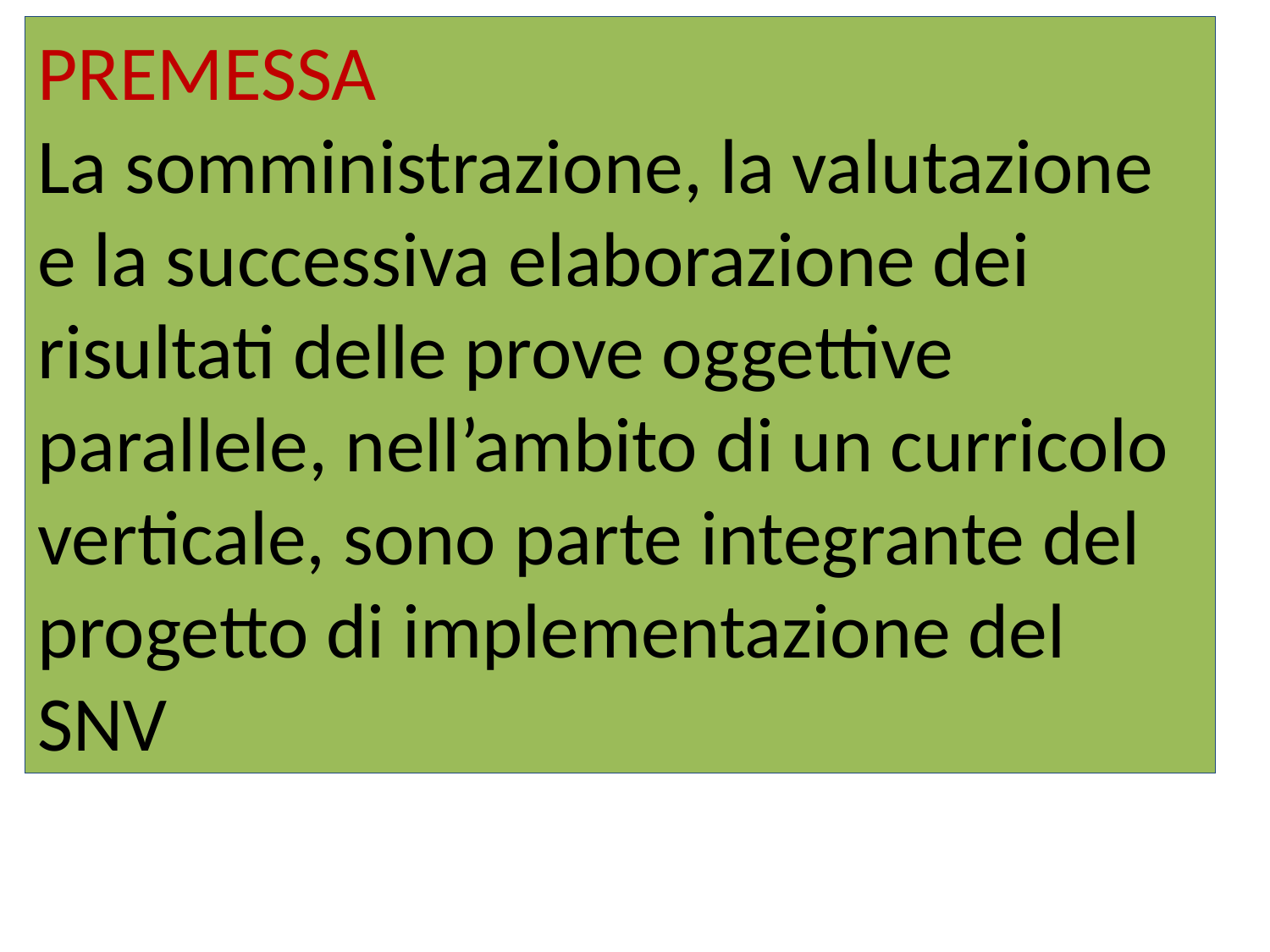

PREMESSA
La somministrazione, la valutazione e la successiva elaborazione dei risultati delle prove oggettive parallele, nell’ambito di un curricolo verticale, sono parte integrante del progetto di implementazione del SNV